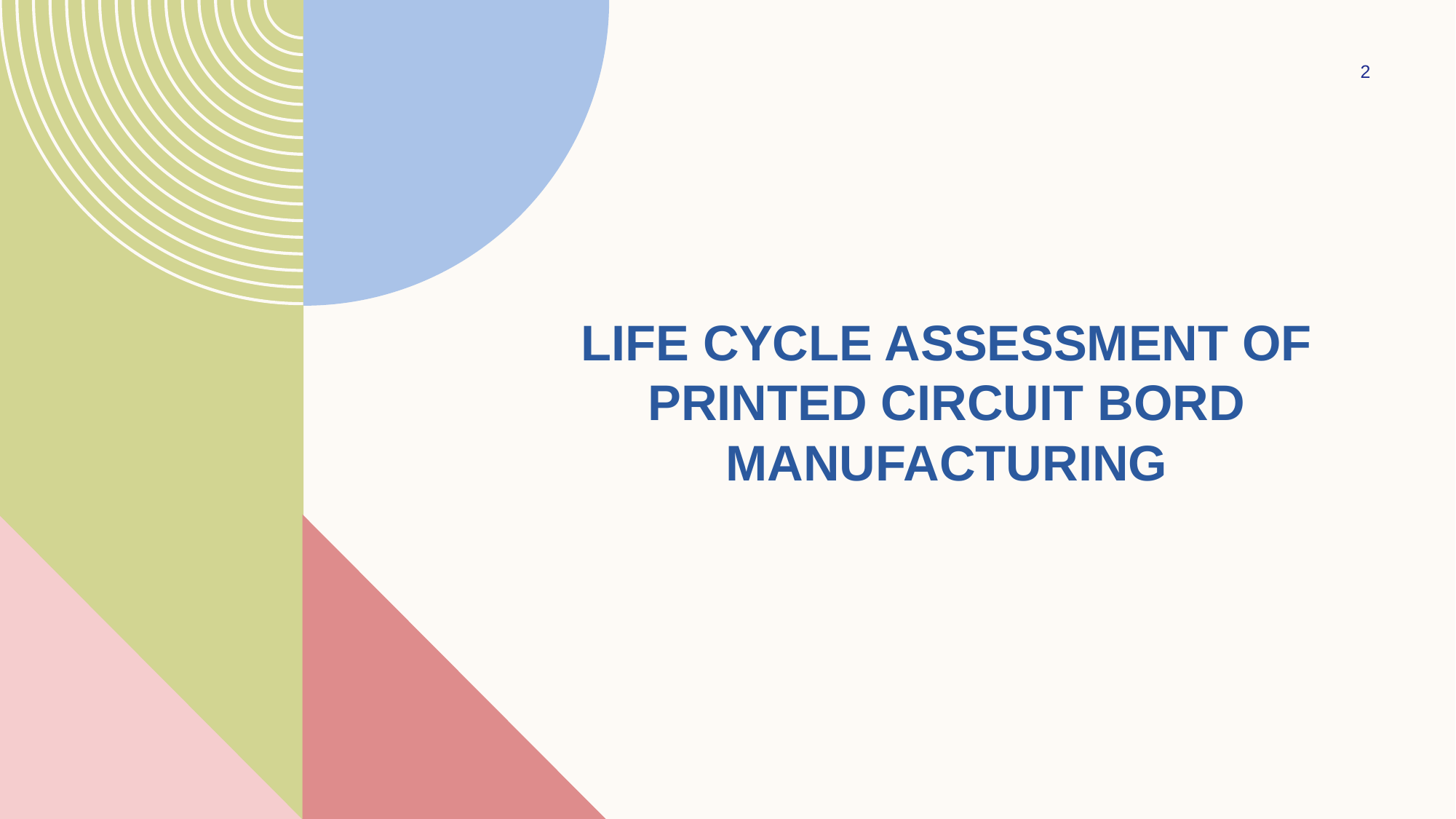

2
# LIFE CYCLE ASSESSMENT OF PRINTED CIRCUIT BORD MANUFACTURING